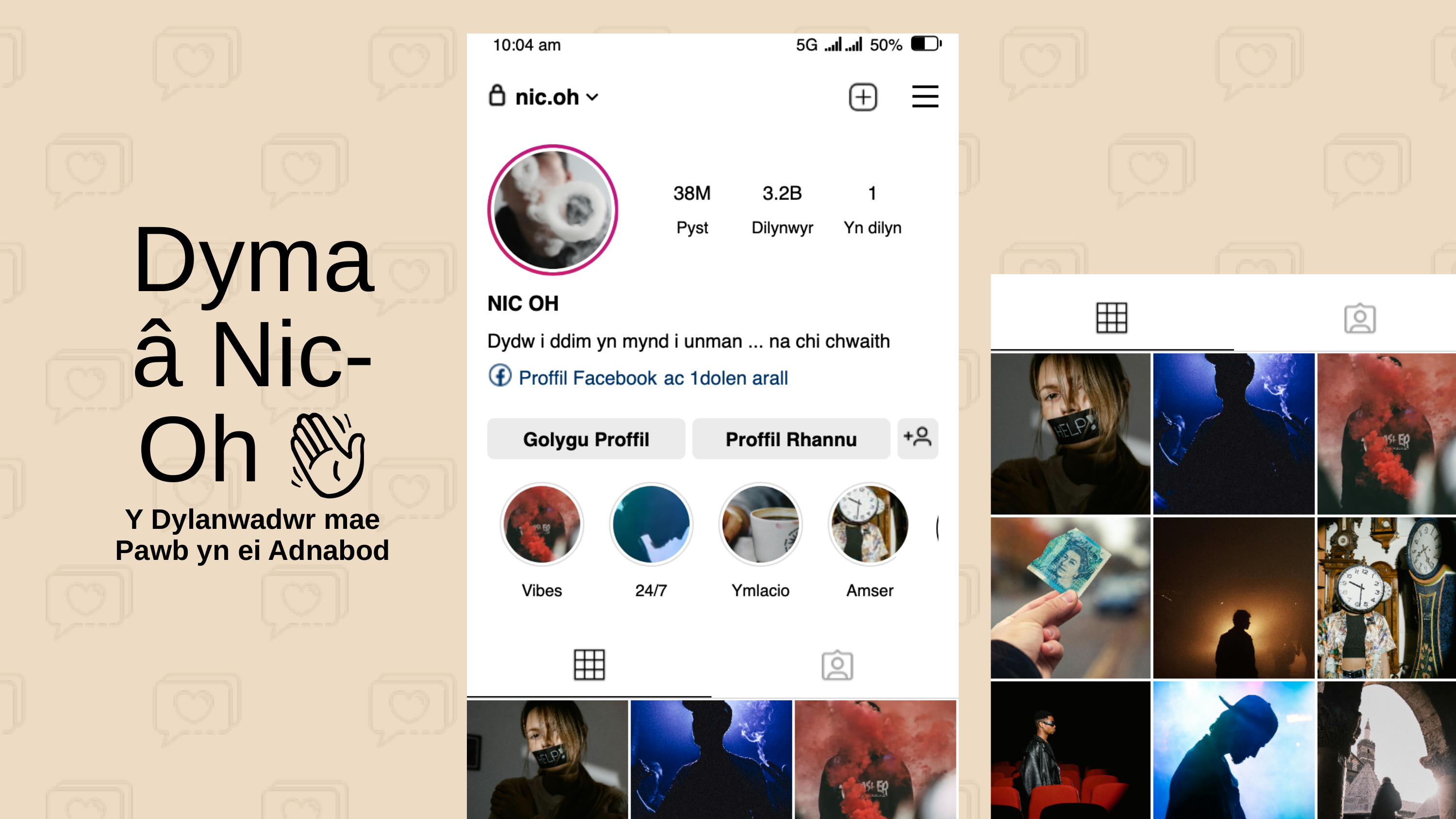

Dyma â Nic-Oh 👋

Y Dylanwadwr mae Pawb yn ei Adnabod